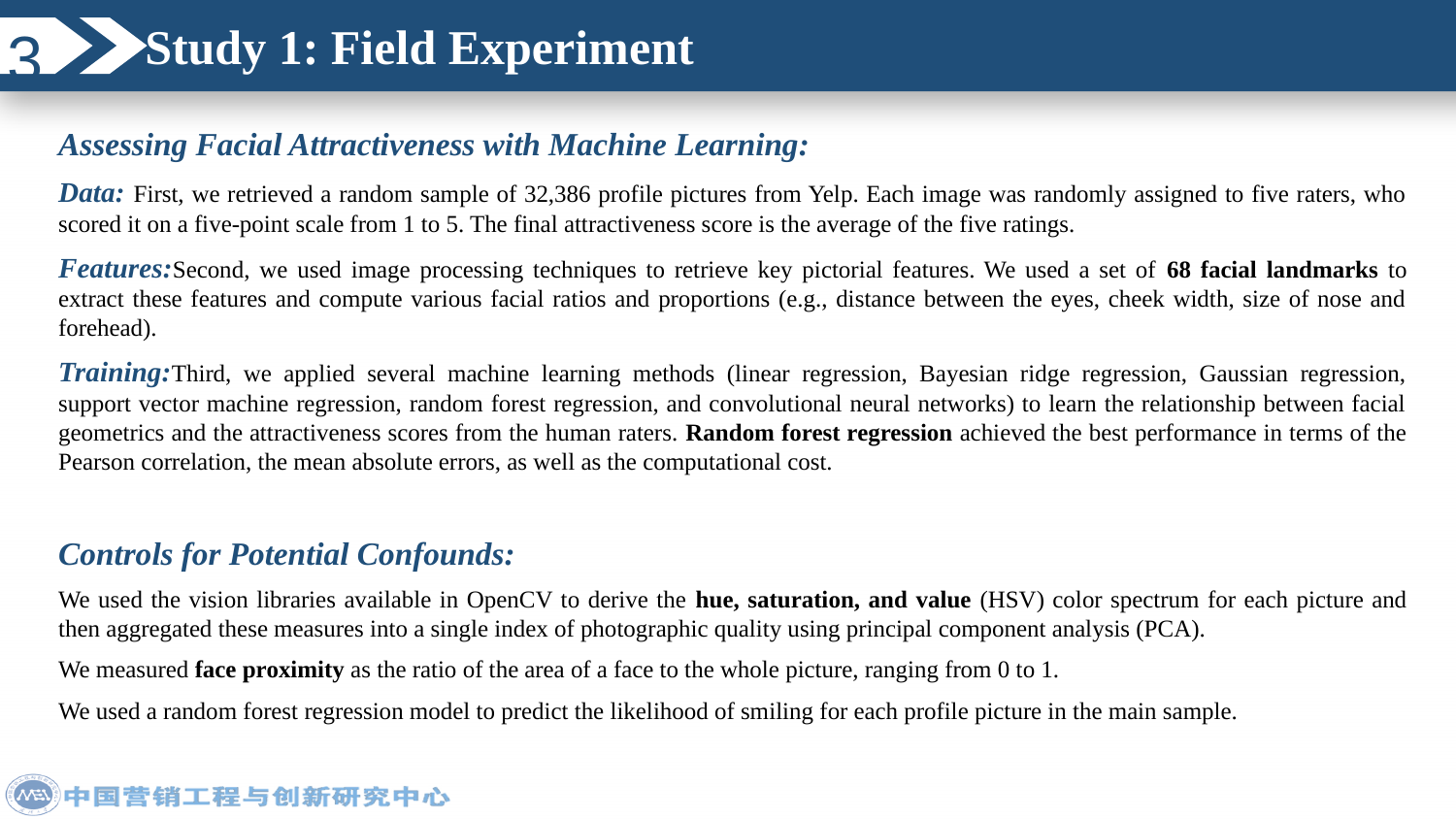

Study 1: Field Experiment
3

Assessing Facial Attractiveness with Machine Learning:
Data: First, we retrieved a random sample of 32,386 profile pictures from Yelp. Each image was randomly assigned to five raters, who scored it on a five-point scale from 1 to 5. The final attractiveness score is the average of the five ratings.
Features:Second, we used image processing techniques to retrieve key pictorial features. We used a set of 68 facial landmarks to extract these features and compute various facial ratios and proportions (e.g., distance between the eyes, cheek width, size of nose and forehead).
Training:Third, we applied several machine learning methods (linear regression, Bayesian ridge regression, Gaussian regression, support vector machine regression, random forest regression, and convolutional neural networks) to learn the relationship between facial geometrics and the attractiveness scores from the human raters. Random forest regression achieved the best performance in terms of the Pearson correlation, the mean absolute errors, as well as the computational cost.

Controls for Potential Confounds:
We used the vision libraries available in OpenCV to derive the hue, saturation, and value (HSV) color spectrum for each picture and then aggregated these measures into a single index of photographic quality using principal component analysis (PCA).
We measured face proximity as the ratio of the area of a face to the whole picture, ranging from 0 to 1.
We used a random forest regression model to predict the likelihood of smiling for each profile picture in the main sample.